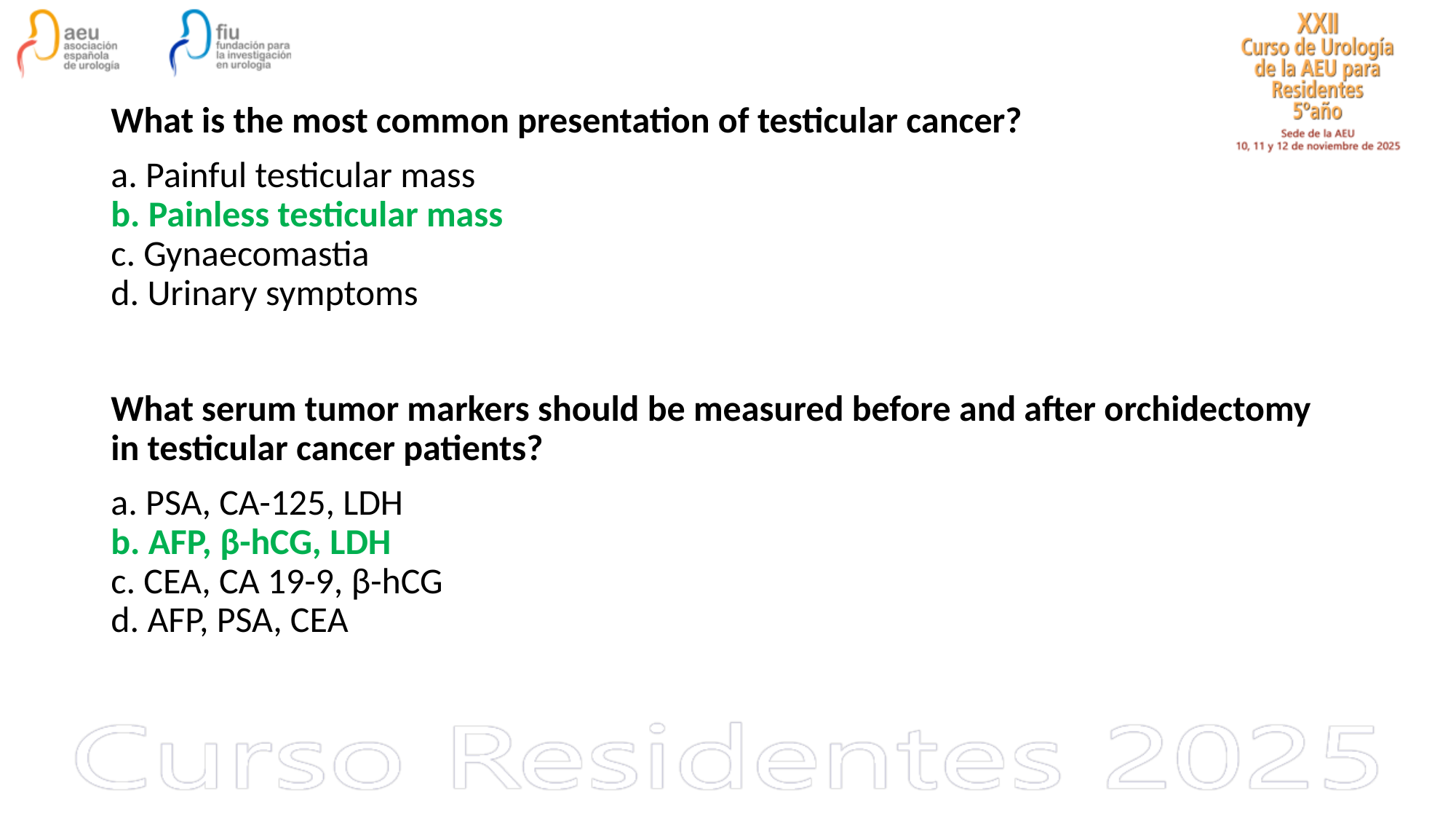

What is the most common presentation of testicular cancer?
a. Painful testicular mass
b. Painless testicular mass
c. Gynaecomastia
d. Urinary symptoms

What serum tumor markers should be measured before and after orchidectomy in testicular cancer patients?
a. PSA, CA-125, LDH
b. AFP, β-hCG, LDH
c. CEA, CA 19-9, β-hCG
d. AFP, PSA, CEA